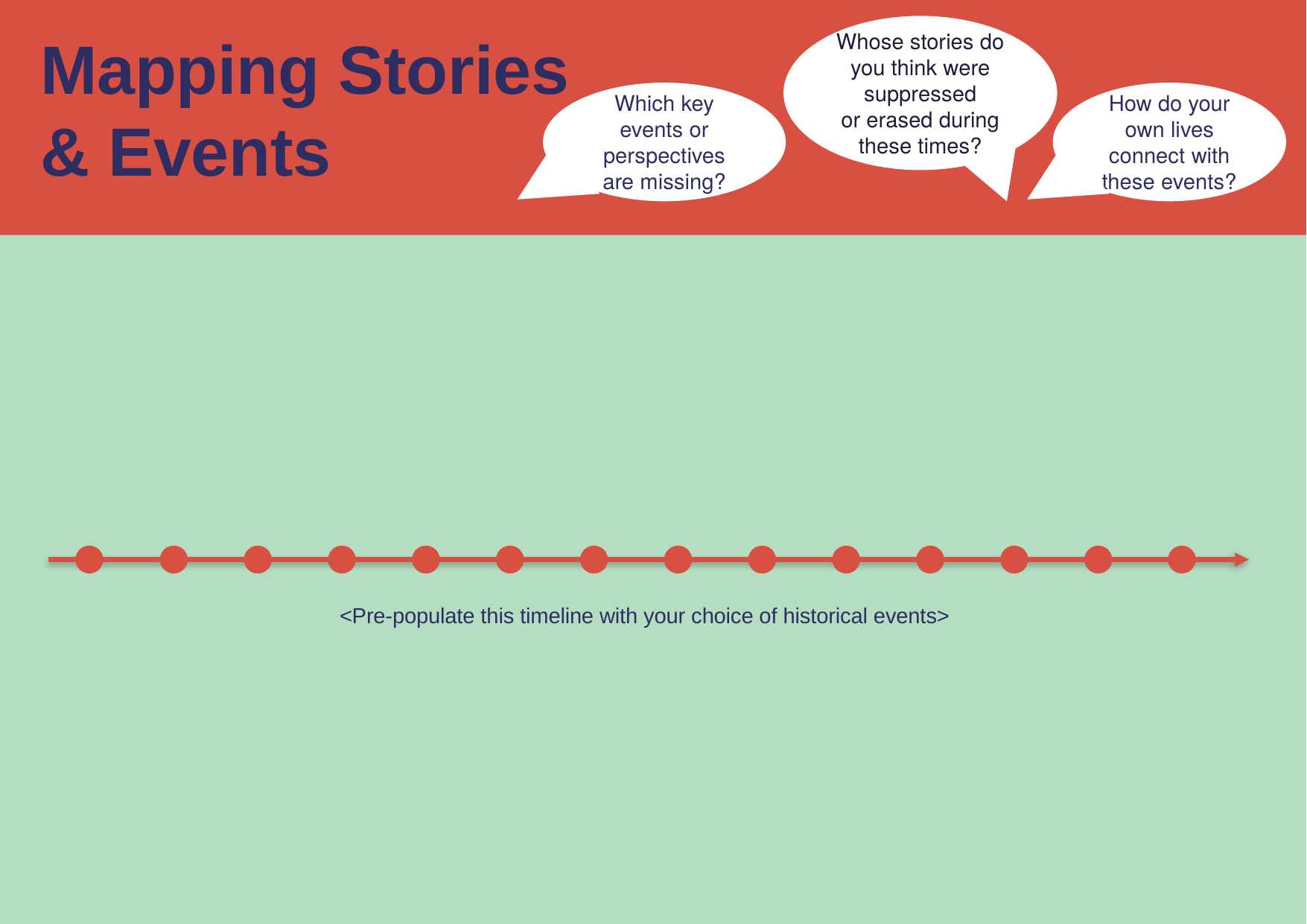

Whose stories do you think were suppressed
or erased during these times?
# Mapping Stories & Events

Which key events or perspectives are missing?

How do your own lives connect with these events?

<Pre-populate this timeline with your choice of historical events>